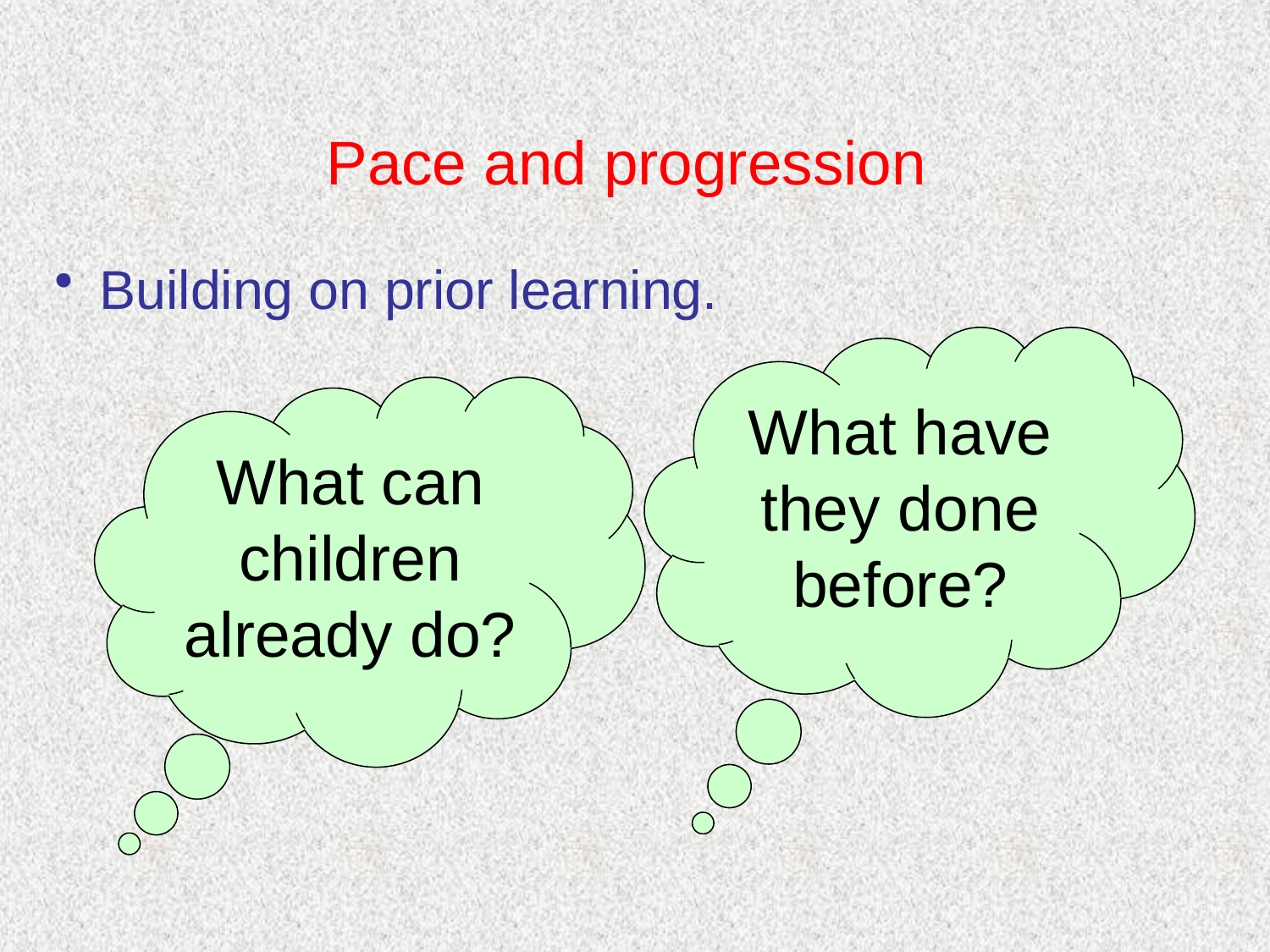

# Pace and progression
Building on prior learning.

What have they done before?
What can children already do?